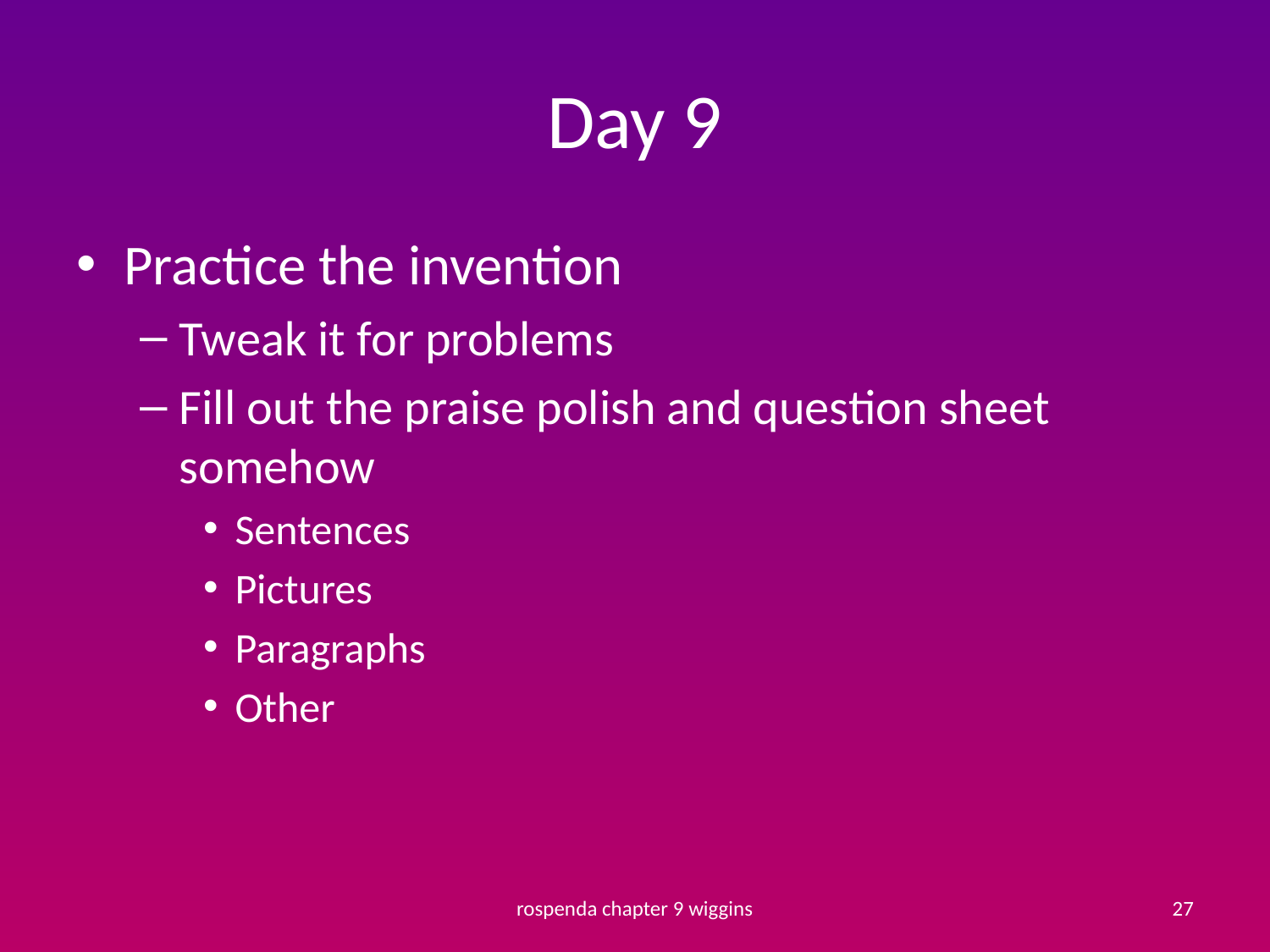

# Day 9
Practice the invention
Tweak it for problems
Fill out the praise polish and question sheet somehow
Sentences
Pictures
Paragraphs
Other
rospenda chapter 9 wiggins
27